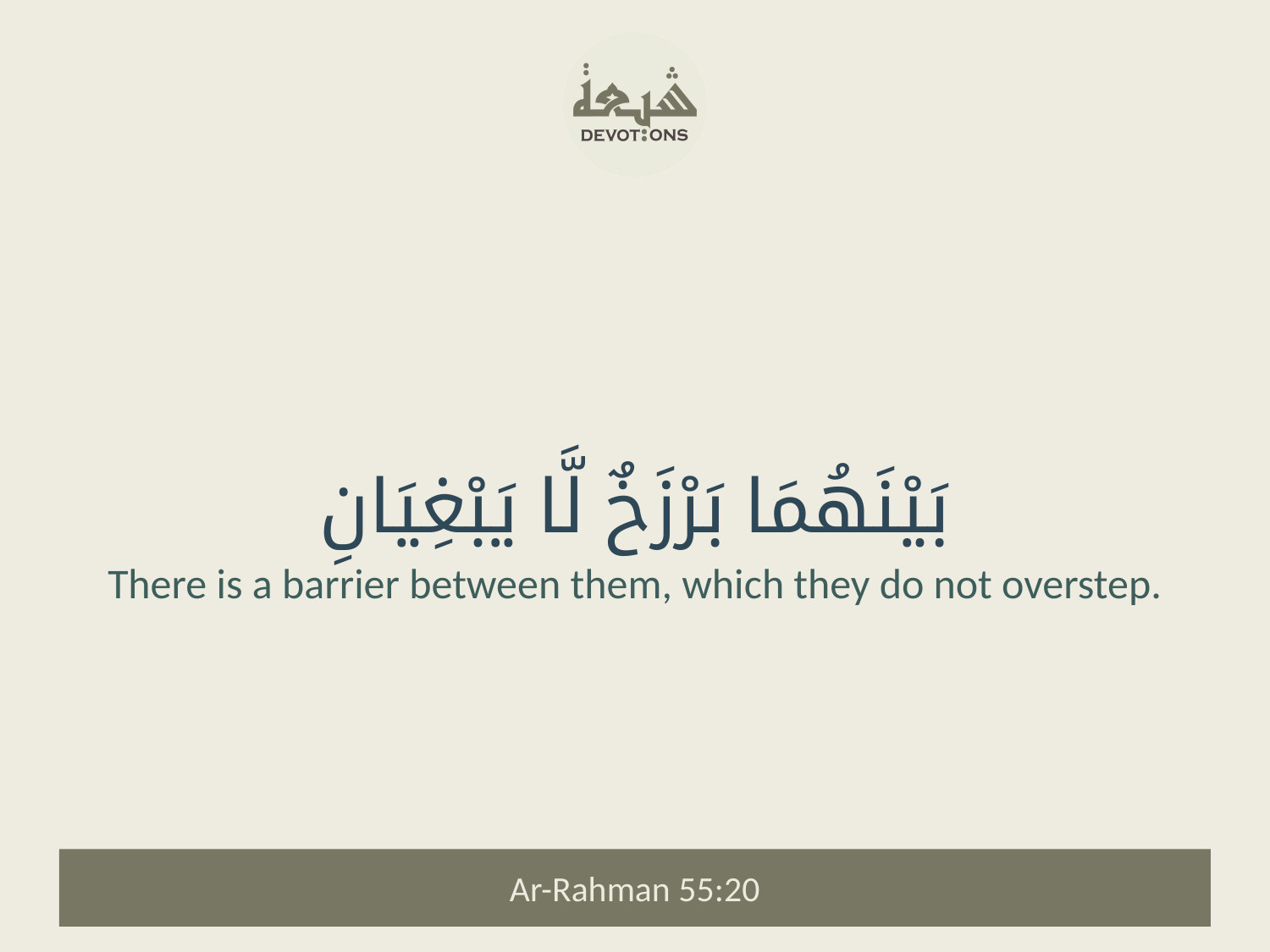

بَيْنَهُمَا بَرْزَخٌ لَّا يَبْغِيَانِ
There is a barrier between them, which they do not overstep.
Ar-Rahman 55:20